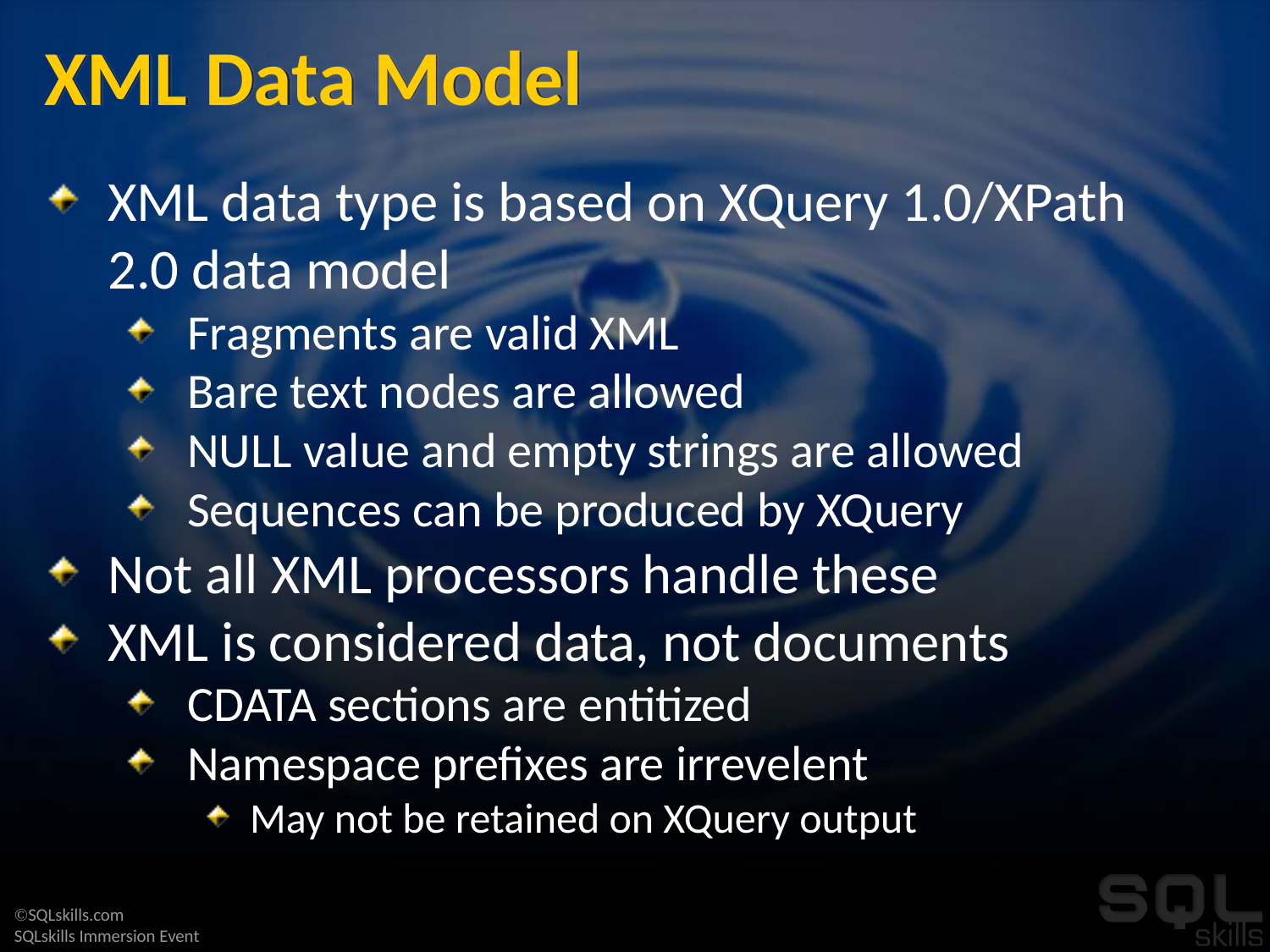

# XML Data Model
XML data type is based on XQuery 1.0/XPath 2.0 data model
Fragments are valid XML
Bare text nodes are allowed
NULL value and empty strings are allowed
Sequences can be produced by XQuery
Not all XML processors handle these
XML is considered data, not documents
CDATA sections are entitized
Namespace prefixes are irrevelent
May not be retained on XQuery output